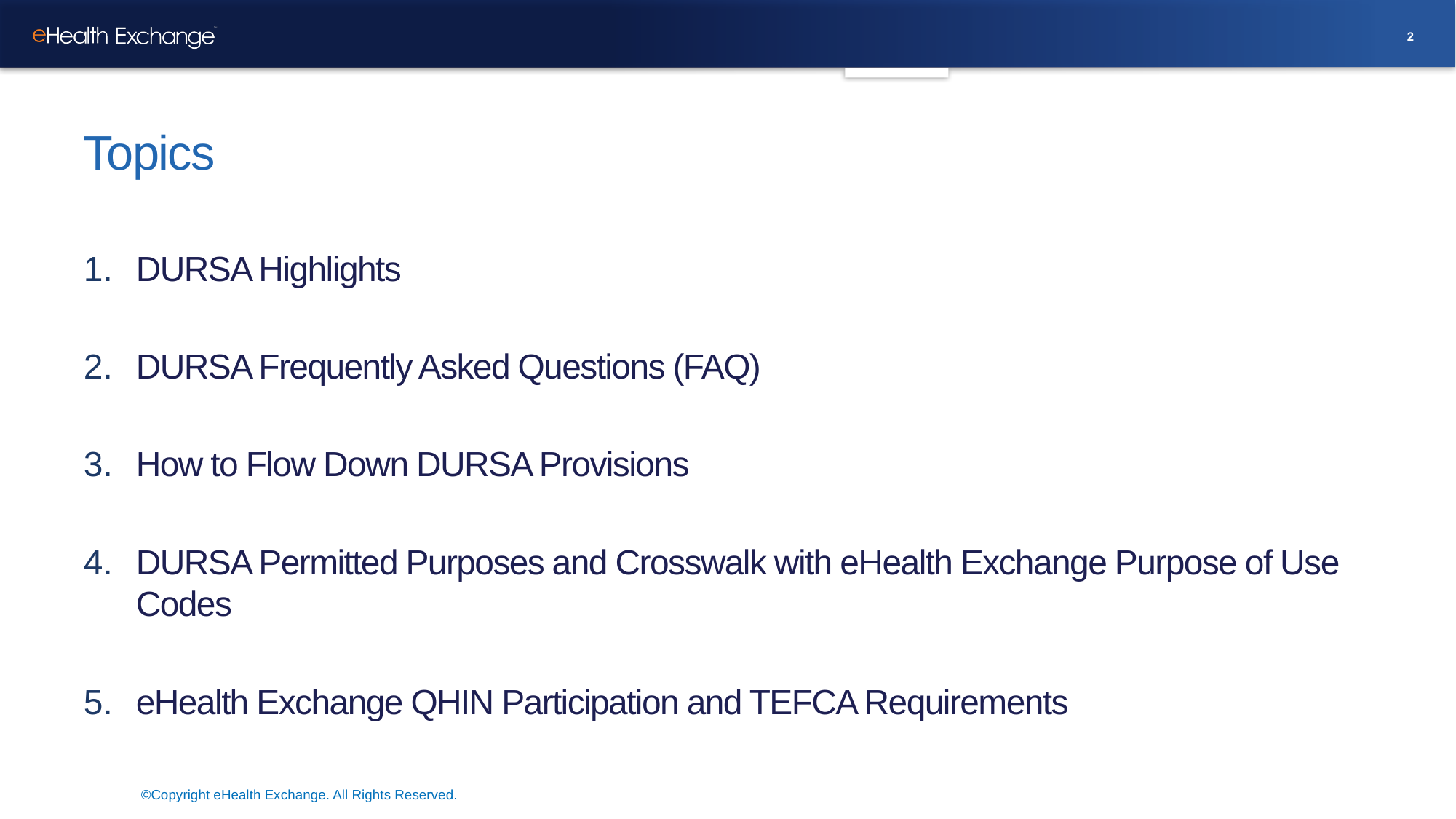

2
# Topics
DURSA Highlights

DURSA Frequently Asked Questions (FAQ)

How to Flow Down DURSA Provisions

DURSA Permitted Purposes and Crosswalk with eHealth Exchange Purpose of Use Codes

eHealth Exchange QHIN Participation and TEFCA Requirements
©Copyright eHealth Exchange. All Rights Reserved.